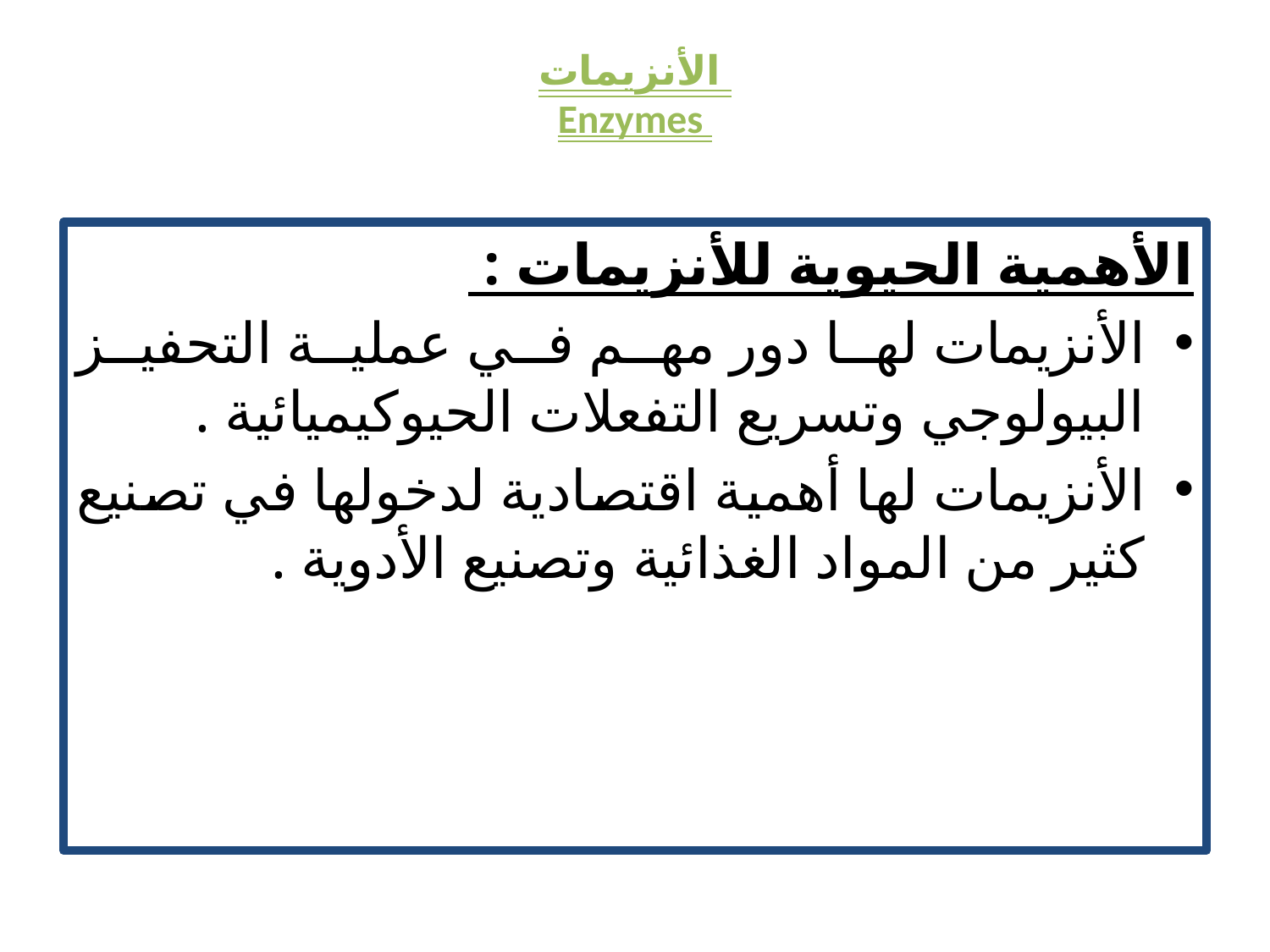

# الأنزيمات Enzymes
الأهمية الحيوية للأنزيمات :
الأنزيمات لها دور مهم في عملية التحفيز البيولوجي وتسريع التفعلات الحيوكيميائية .
الأنزيمات لها أهمية اقتصادية لدخولها في تصنيع كثير من المواد الغذائية وتصنيع الأدوية .